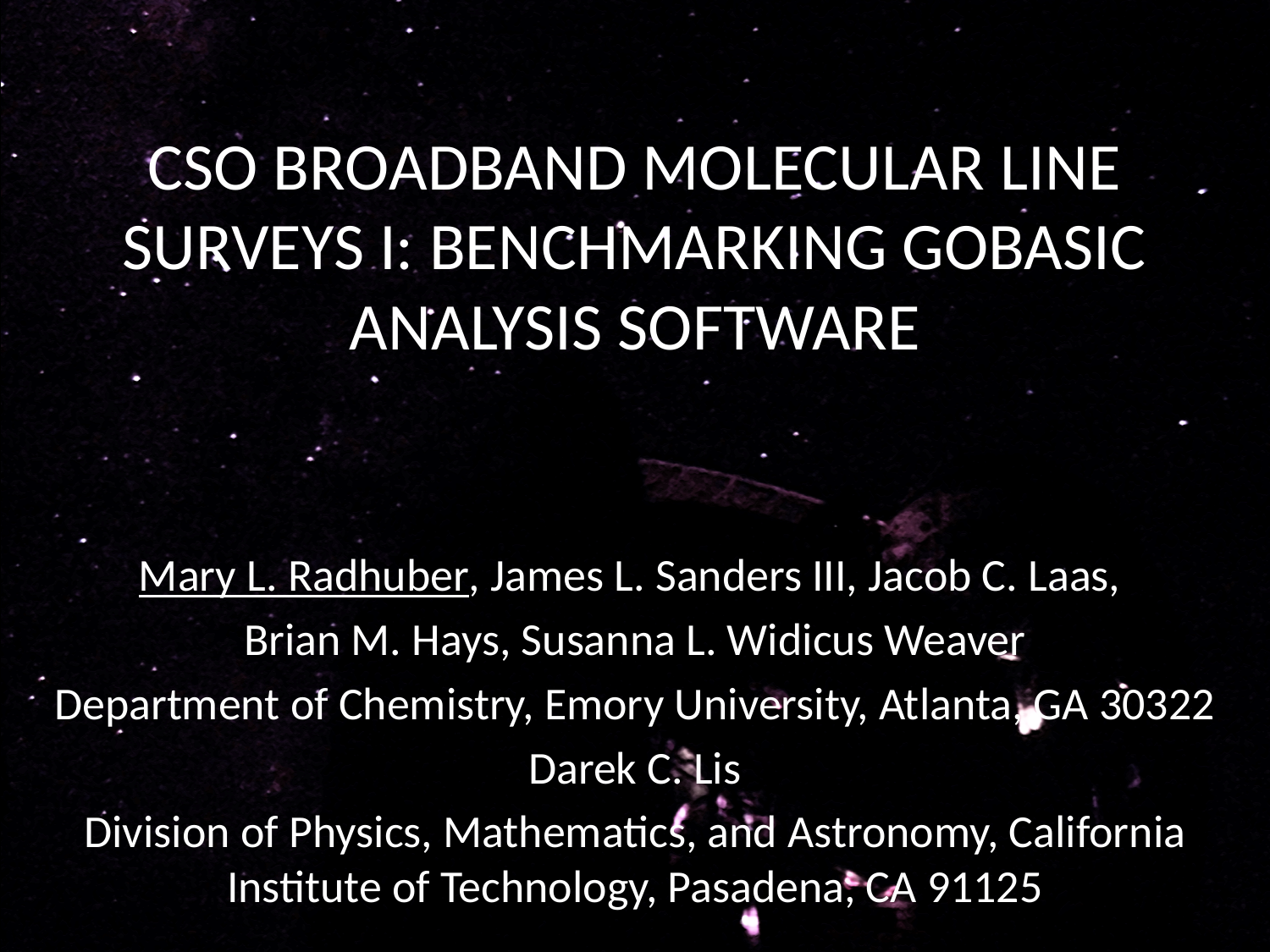

# CSO BROADBAND MOLECULAR LINE SURVEYS I: BENCHMARKING GOBASIC ANALYSIS SOFTWARE
Mary L. Radhuber, James L. Sanders III, Jacob C. Laas,
Brian M. Hays, Susanna L. Widicus Weaver
Department of Chemistry, Emory University, Atlanta, GA 30322
Darek C. Lis
Division of Physics, Mathematics, and Astronomy, California Institute of Technology, Pasadena, CA 91125